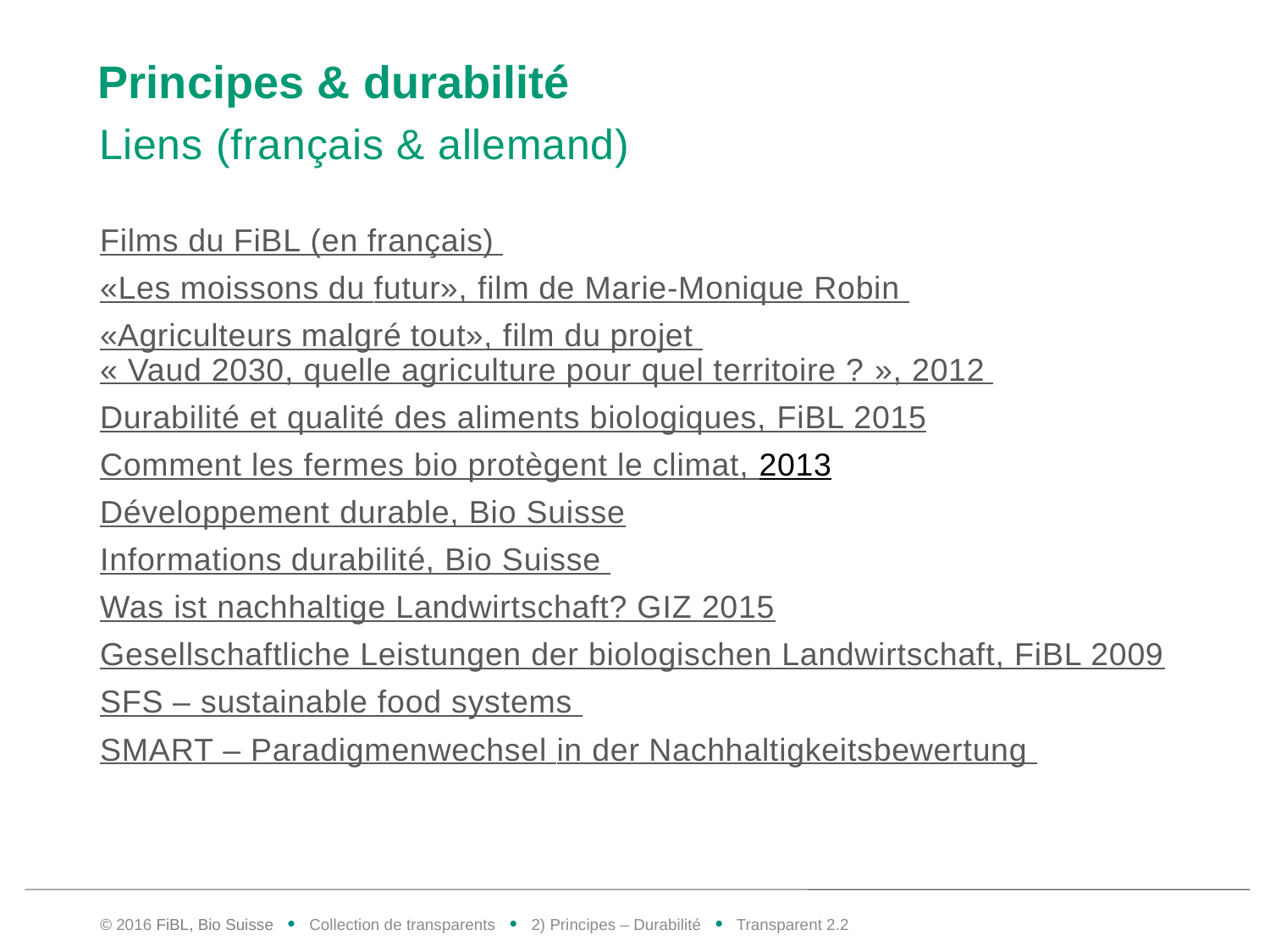

# Principes & durabilité
Liens (français & allemand)
Films du FiBL (en français)
«Les moissons du futur», film de Marie-Monique Robin
«Agriculteurs malgré tout», film du projet « Vaud 2030, quelle agriculture pour quel territoire ? », 2012
Durabilité et qualité des aliments biologiques, FiBL 2015
Comment les fermes bio protègent le climat, 2013
Développement durable, Bio Suisse
Informations durabilité, Bio Suisse
Was ist nachhaltige Landwirtschaft? GIZ 2015
Gesellschaftliche Leistungen der biologischen Landwirtschaft, FiBL 2009
SFS – sustainable food systems
SMART – Paradigmenwechsel in der Nachhaltigkeitsbewertung

© 2016 FiBL, Bio Suisse   •   Collection de transparents   •   2) Principes – Durabilité   •   Transparent 2.2